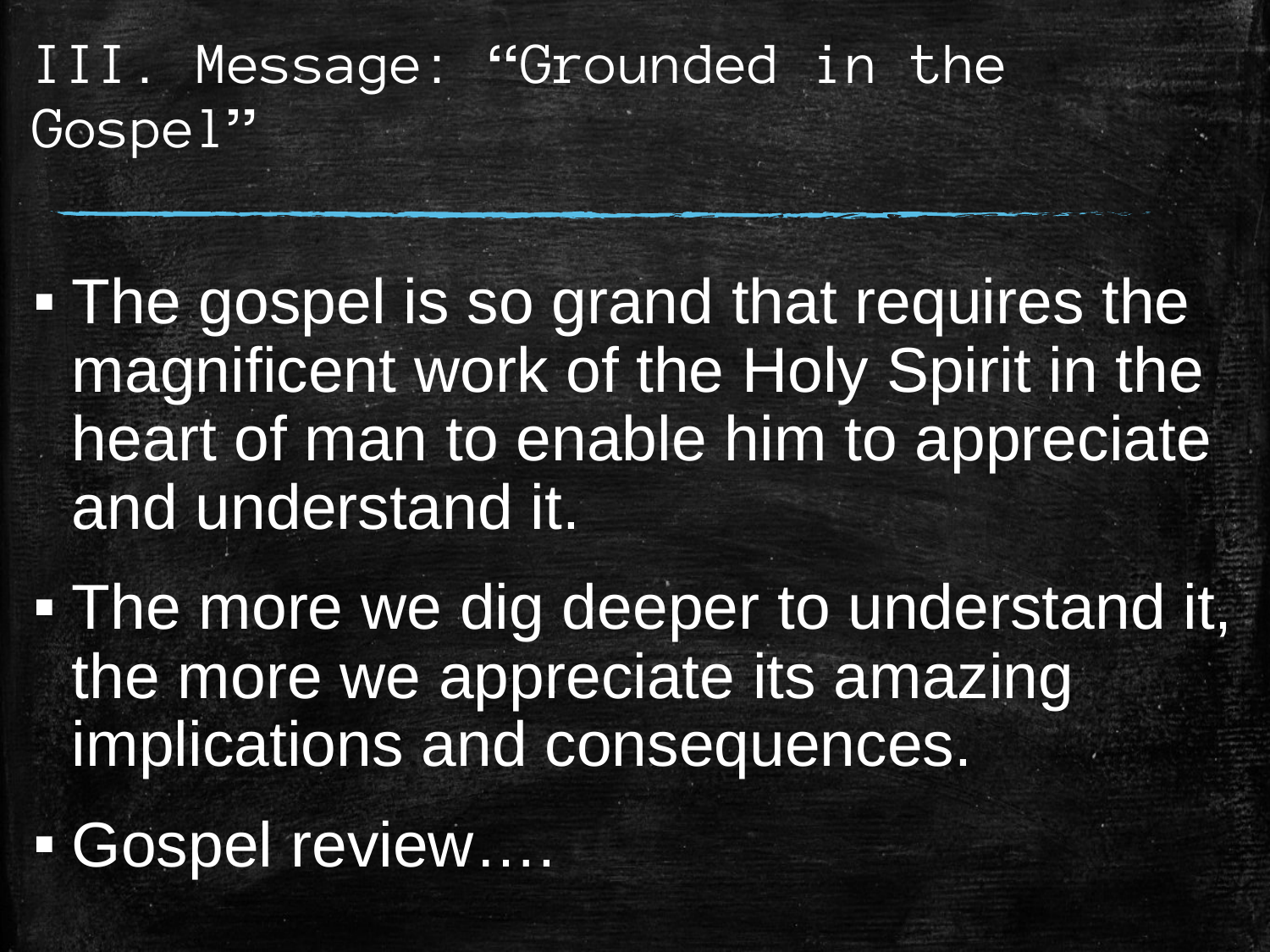

# III. Message: “Grounded in the Gospel”
The gospel is so grand that requires the magnificent work of the Holy Spirit in the heart of man to enable him to appreciate and understand it.
The more we dig deeper to understand it, the more we appreciate its amazing implications and consequences.
Gospel review….